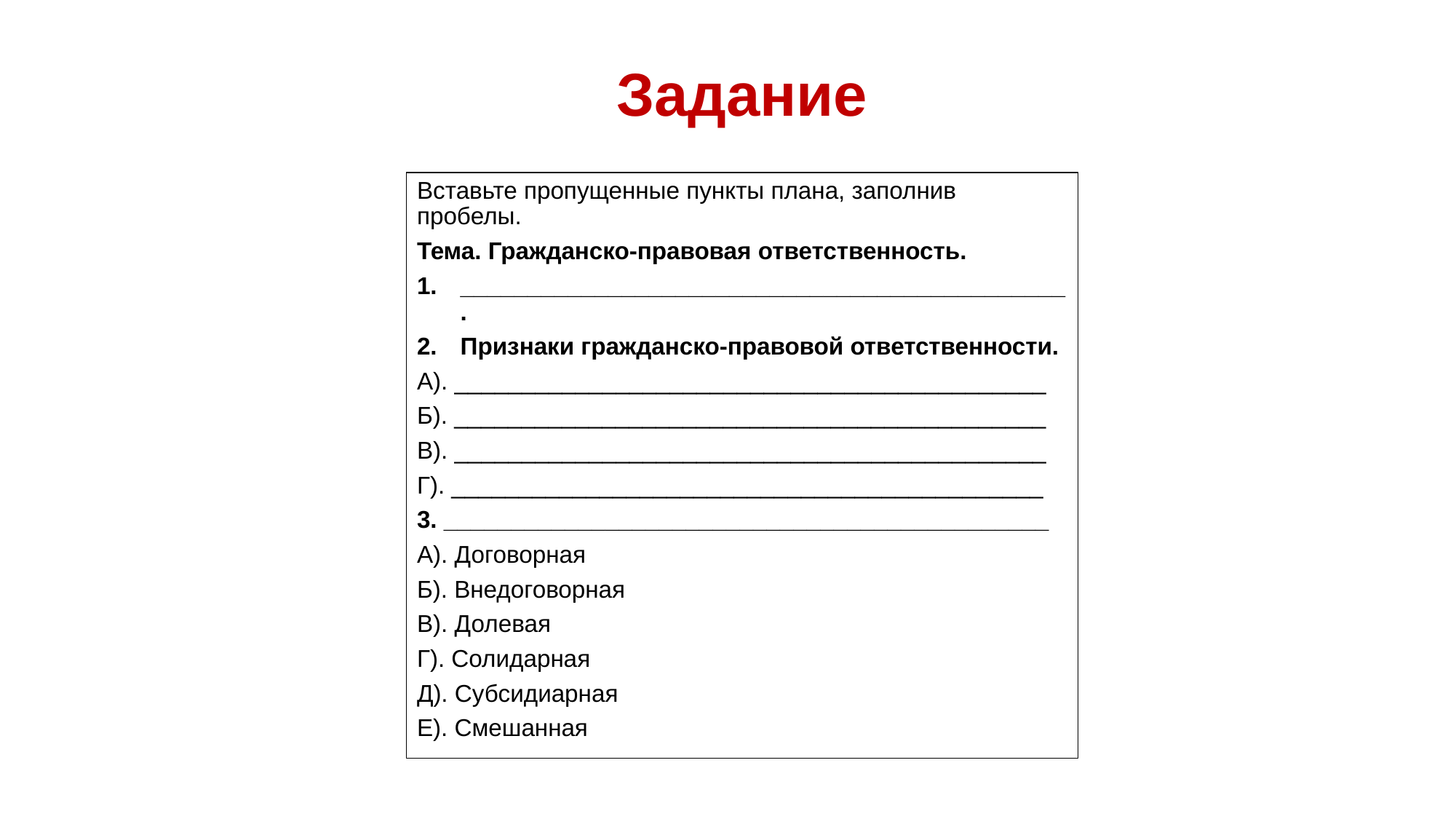

# Задание
Вставьте пропущенные пункты плана, заполнив пробелы.
Тема. Гражданско-правовая ответственность.
_____________________________________________.
Признаки гражданско-правовой ответственности.
А). ____________________________________________
Б). ____________________________________________
В). ____________________________________________
Г). ____________________________________________
3. _____________________________________________
А). Договорная
Б). Внедоговорная
В). Долевая
Г). Солидарная
Д). Субсидиарная
Е). Смешанная